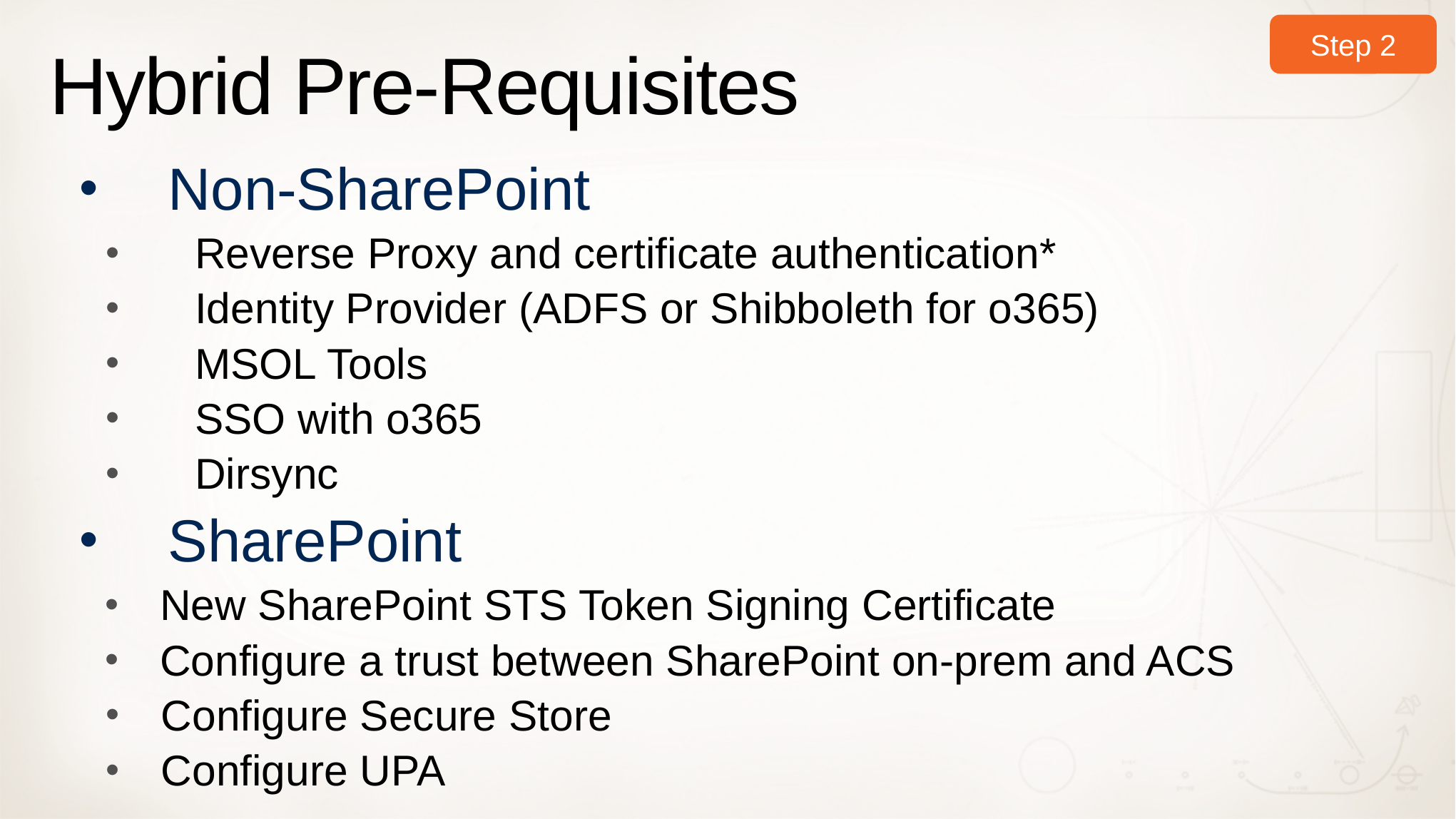

Step 2
# Hybrid Pre-Requisites
Non-SharePoint
Reverse Proxy and certificate authentication*
Identity Provider (ADFS or Shibboleth for o365)
MSOL Tools
SSO with o365
Dirsync
SharePoint
New SharePoint STS Token Signing Certificate
Configure a trust between SharePoint on-prem and ACS
Configure Secure Store
Configure UPA